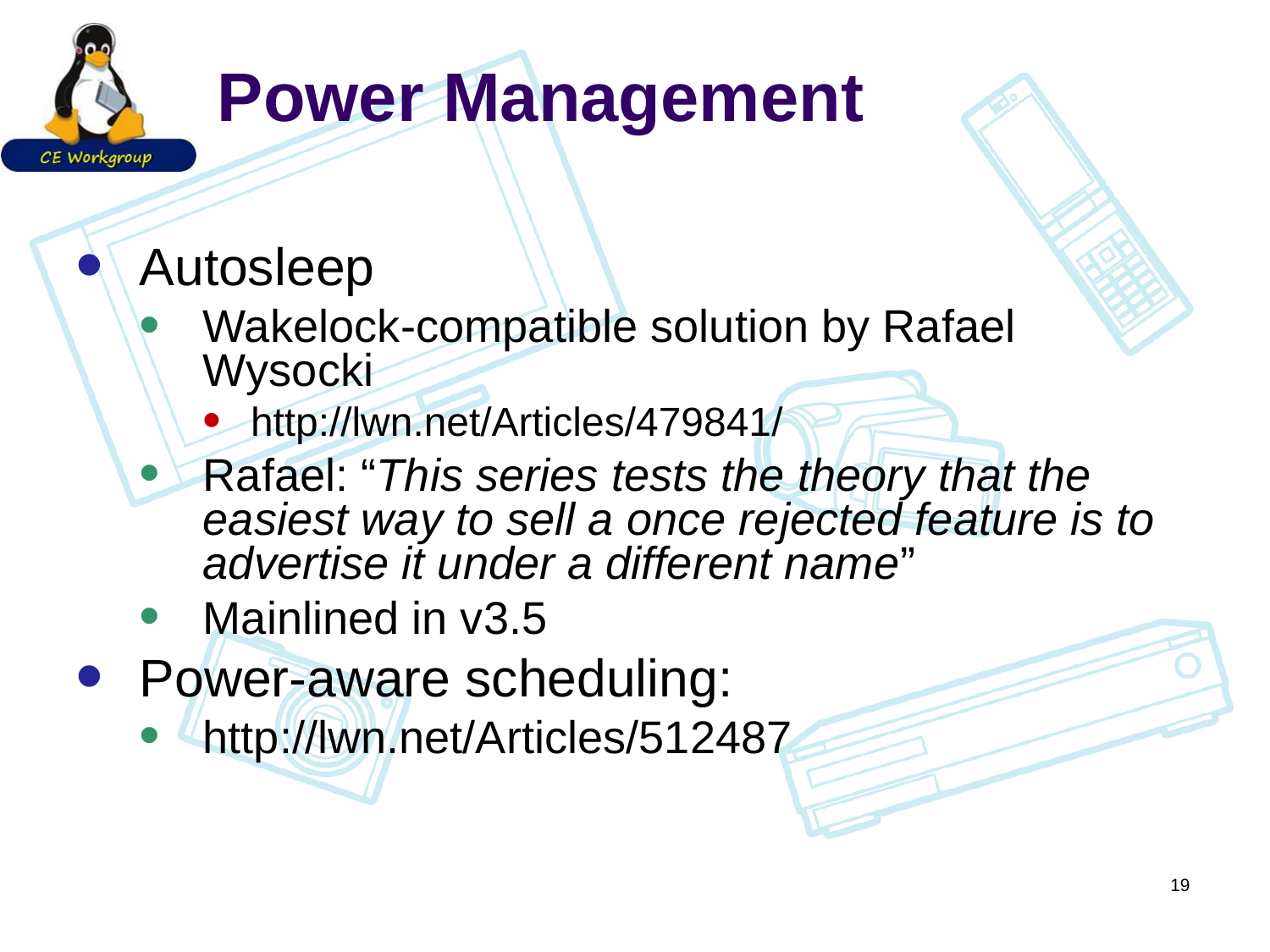

# Power Management
Autosleep
Wakelock-compatible solution by Rafael Wysocki
http://lwn.net/Articles/479841/
Rafael: “This series tests the theory that the easiest way to sell a once rejected feature is to advertise it under a different name”
Mainlined in v3.5
Power-aware scheduling:
http://lwn.net/Articles/512487
19